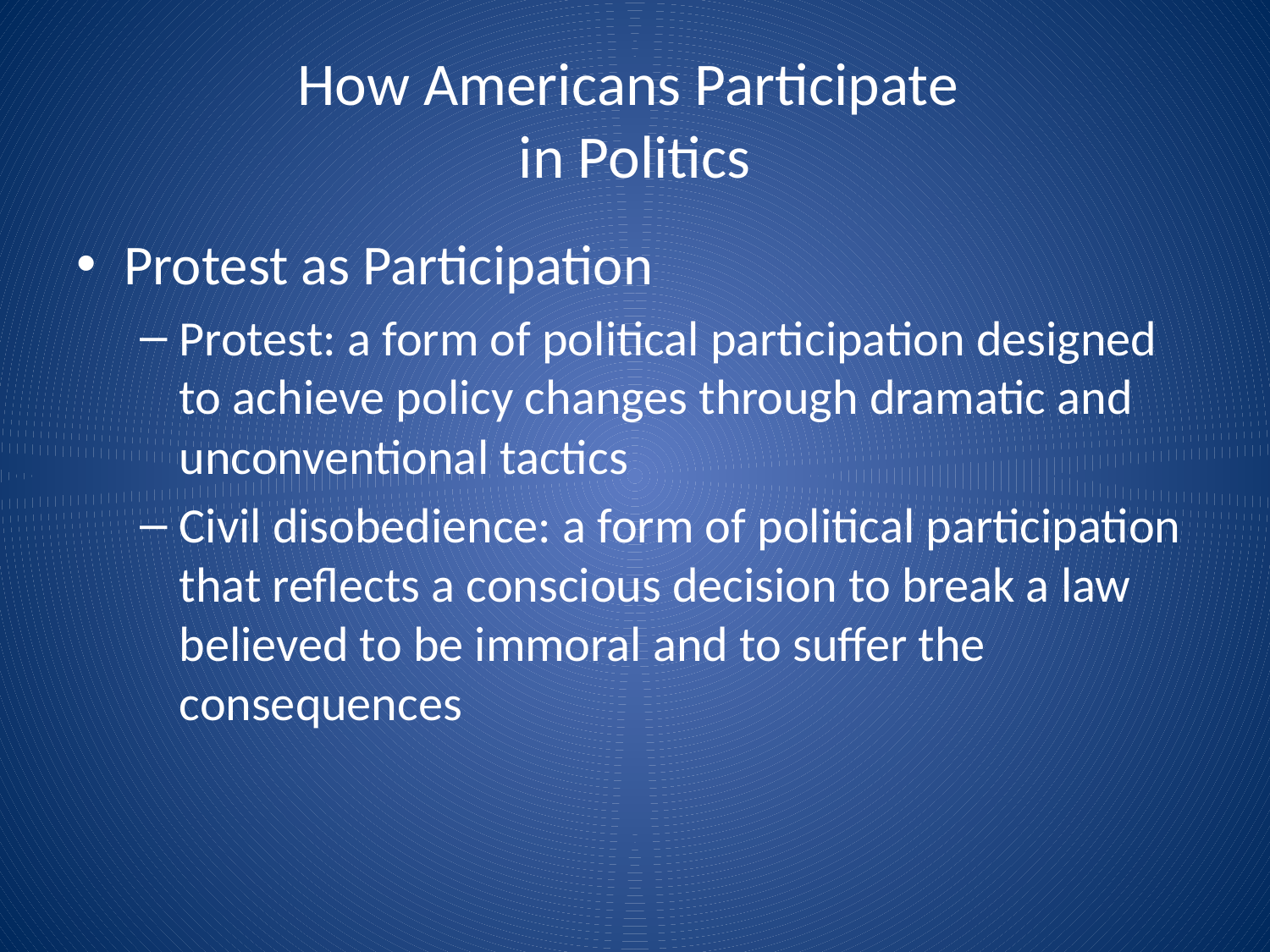

# How Americans Participate in Politics
Protest as Participation
Protest: a form of political participation designed to achieve policy changes through dramatic and unconventional tactics
Civil disobedience: a form of political participation that reflects a conscious decision to break a law believed to be immoral and to suffer the consequences